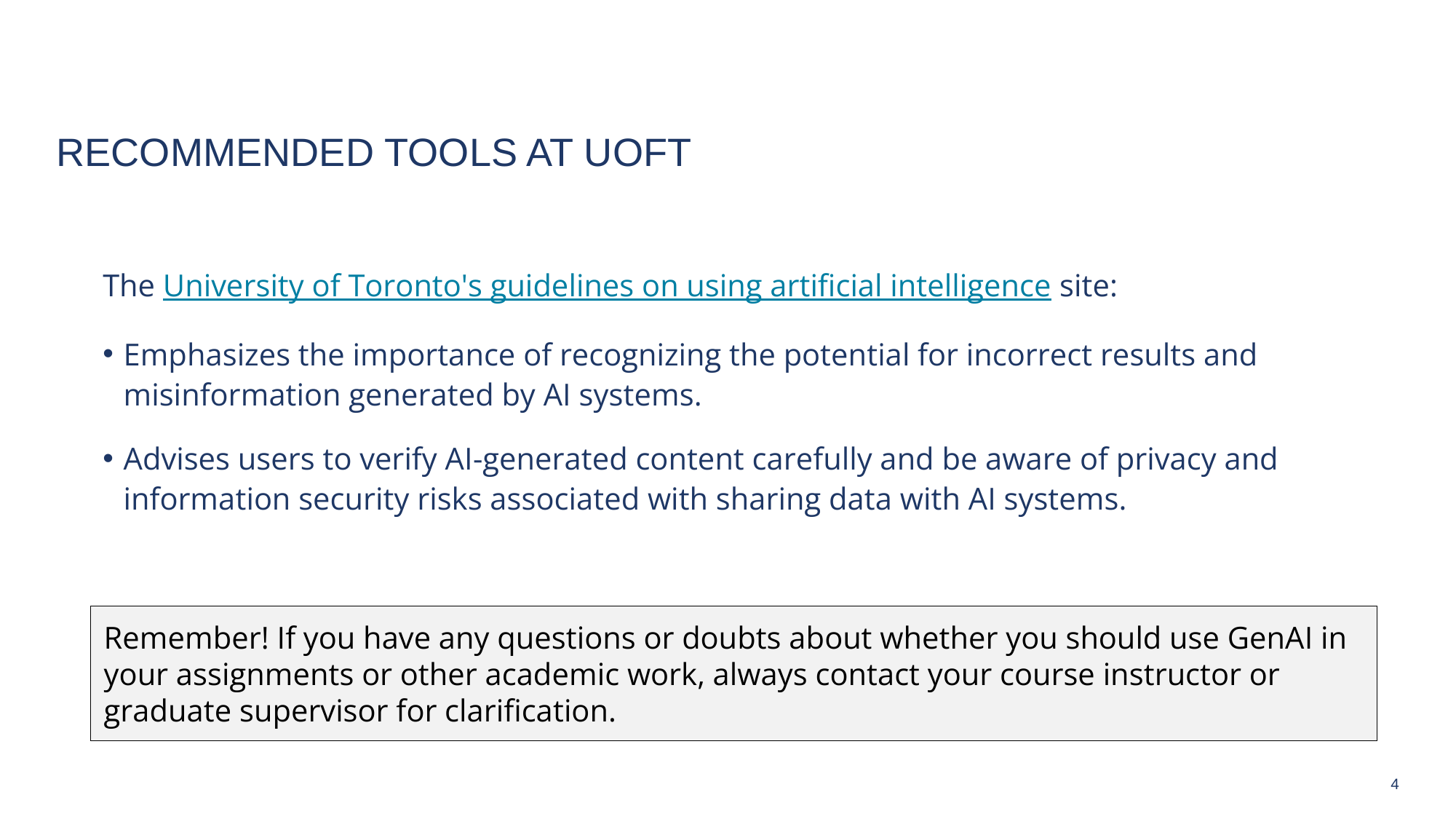

# Recommended tools at UofT
The University of Toronto's guidelines on using artificial intelligence site:
Emphasizes the importance of recognizing the potential for incorrect results and misinformation generated by AI systems.
Advises users to verify AI-generated content carefully and be aware of privacy and information security risks associated with sharing data with AI systems.

Remember! If you have any questions or doubts about whether you should use GenAI in your assignments or other academic work, always contact your course instructor or graduate supervisor for clarification.
4